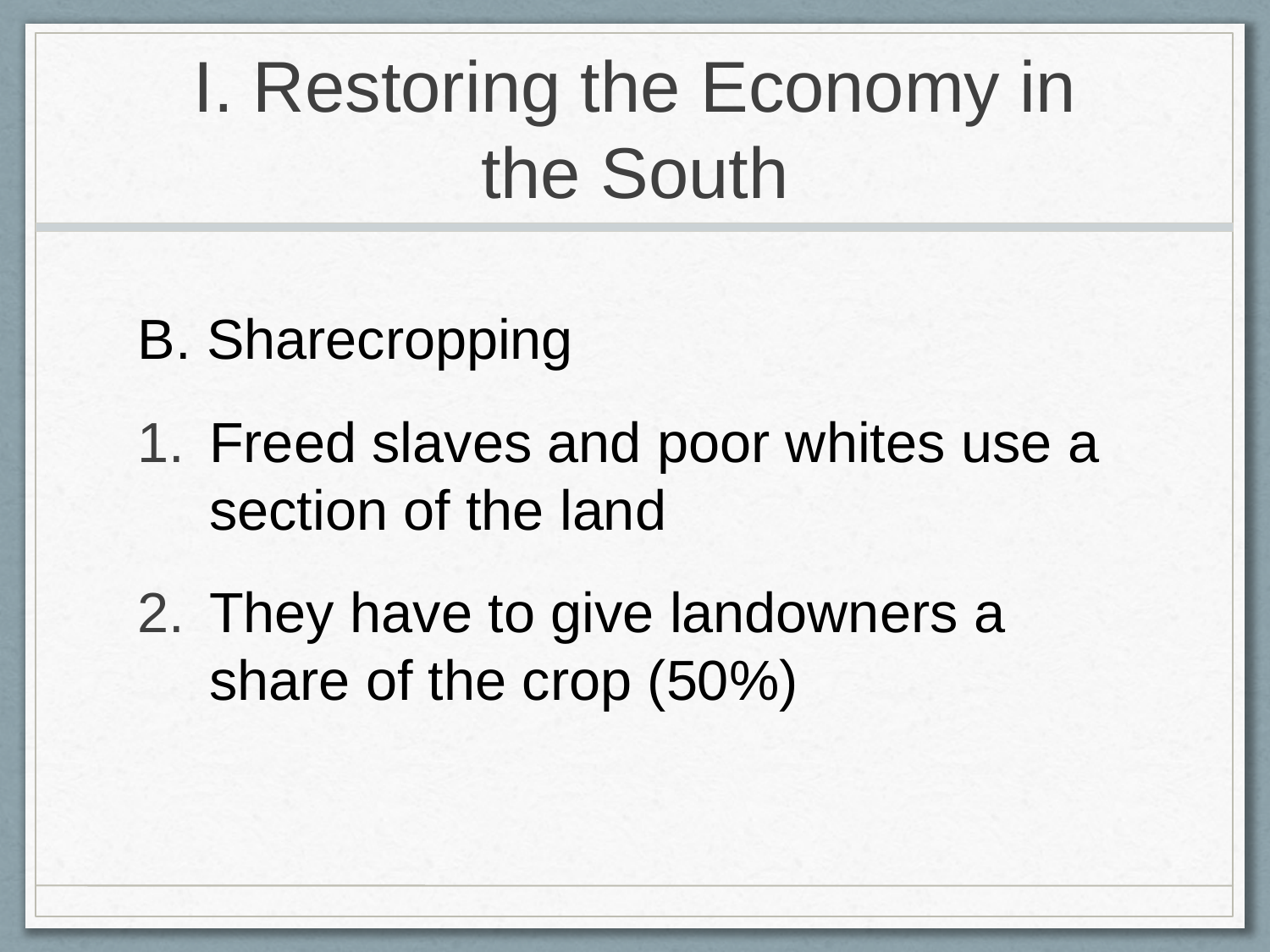

# I. Restoring the Economy in the South
B. Sharecropping
Freed slaves and poor whites use a section of the land
They have to give landowners a share of the crop (50%)